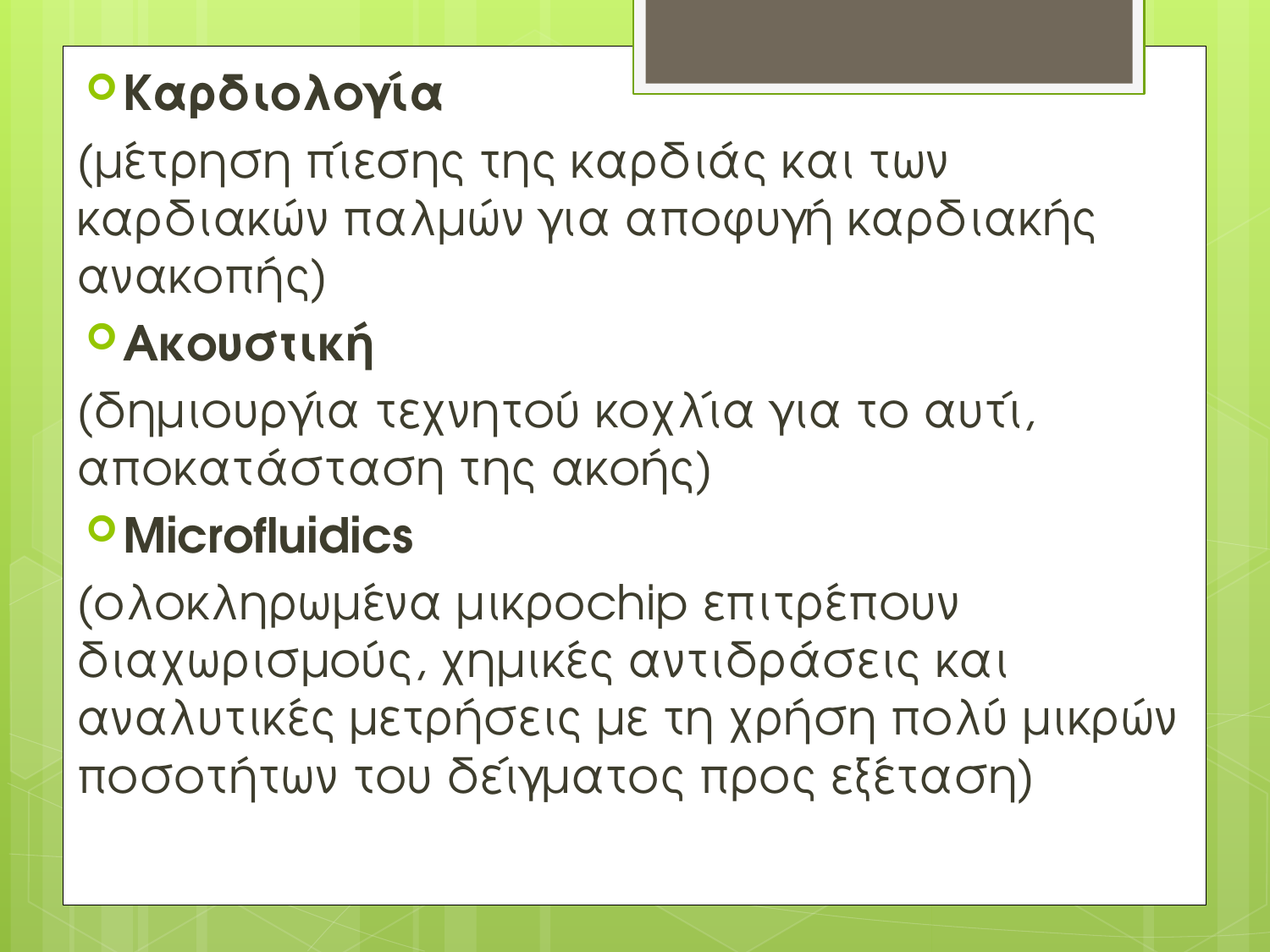

Καρδιολογία
(μέτρηση πίεσης της καρδιάς και των καρδιακών παλμών για αποφυγή καρδιακής ανακοπής)
Ακουστική
(δημιουργία τεχνητού κοχλία για το αυτί, αποκατάσταση της ακοής)
Microfluidics
(ολοκληρωμένα μικροchip επιτρέπουν διαχωρισμούς, χημικές αντιδράσεις και αναλυτικές μετρήσεις με τη χρήση πολύ μικρών ποσοτήτων του δείγματος προς εξέταση)